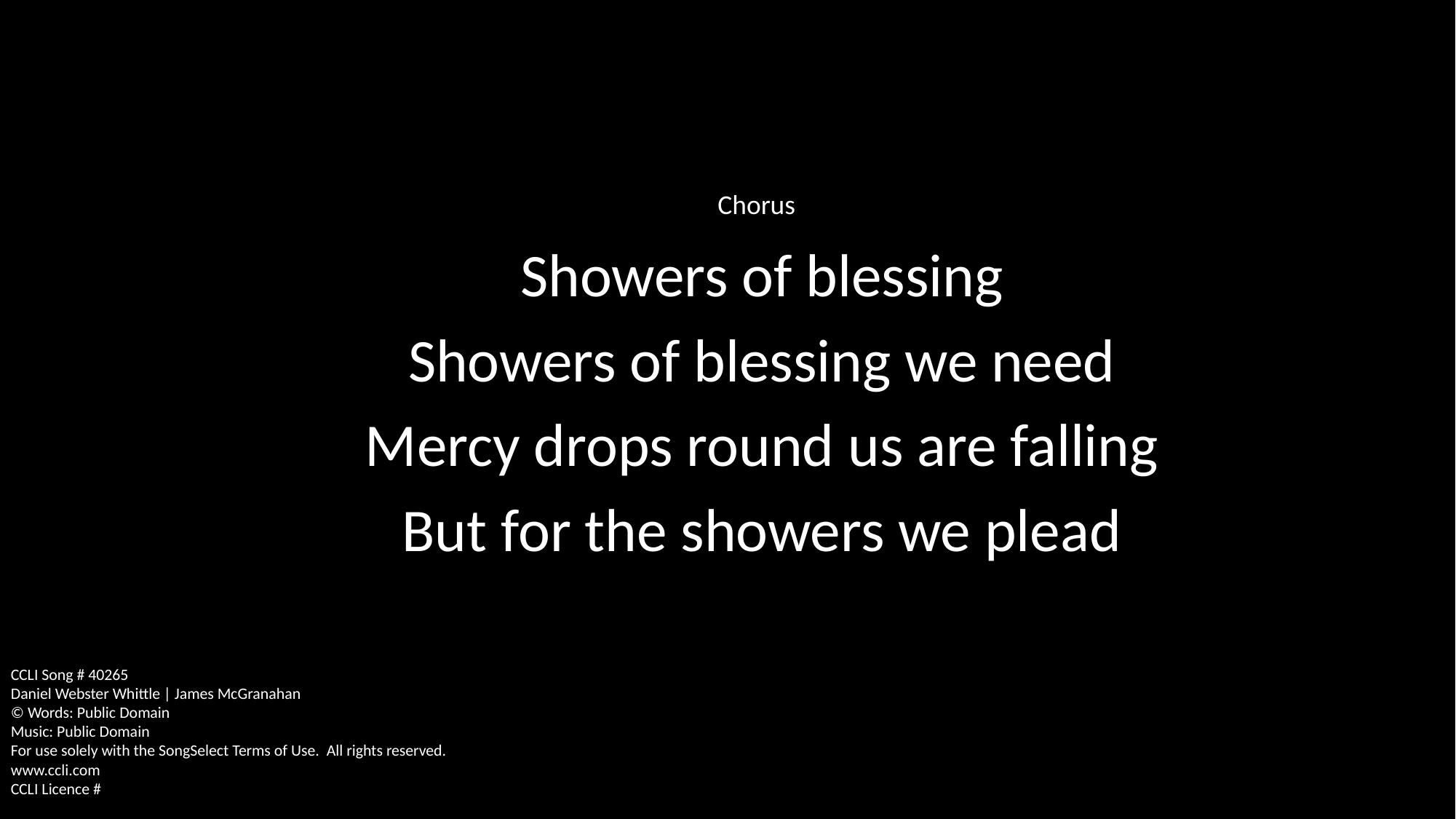

Chorus
Showers of blessing
Showers of blessing we need
Mercy drops round us are falling
But for the showers we plead
CCLI Song # 40265
Daniel Webster Whittle | James McGranahan
© Words: Public Domain
Music: Public Domain
For use solely with the SongSelect Terms of Use.  All rights reserved. www.ccli.com
CCLI Licence #